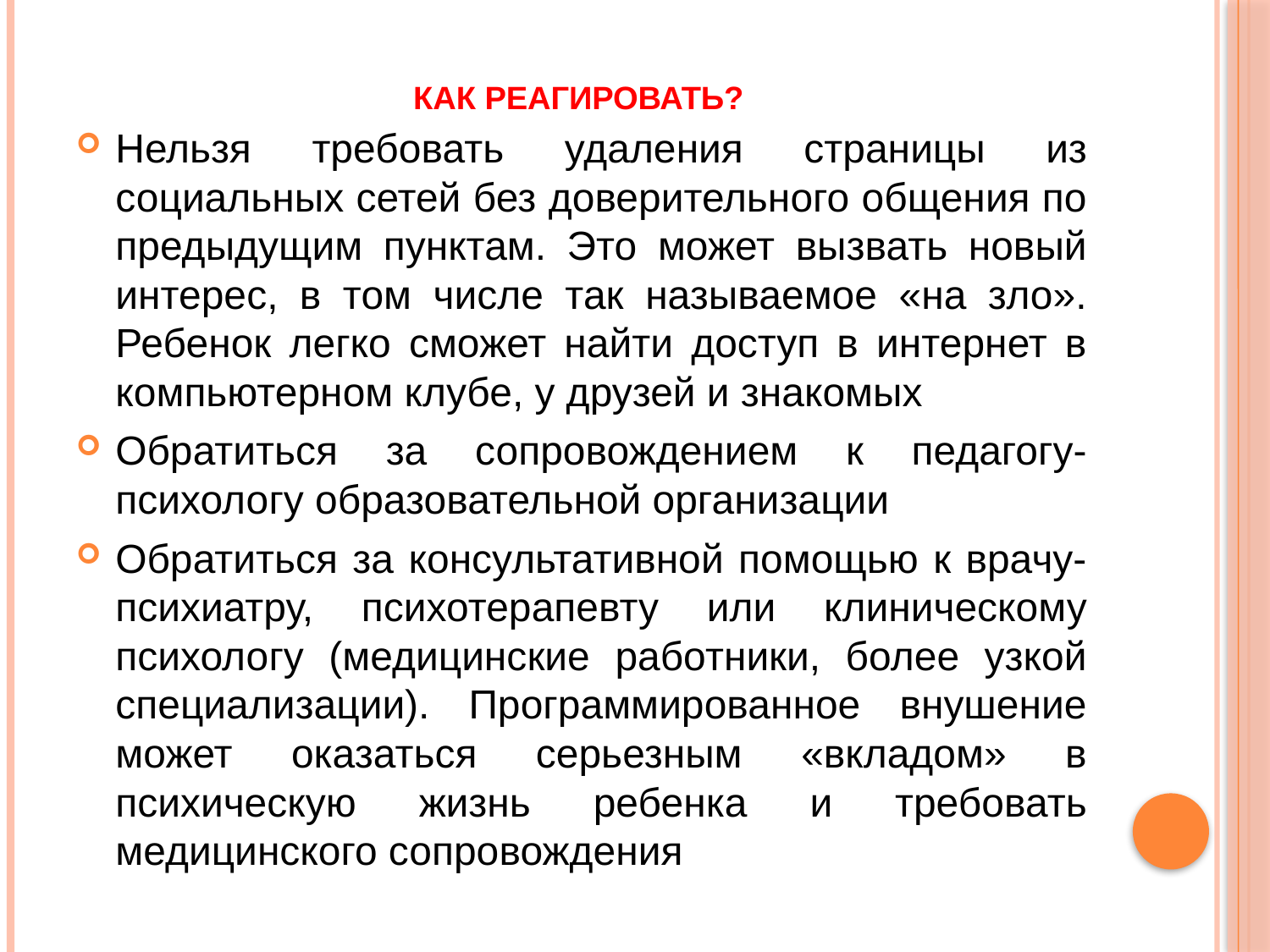

# КАК РЕАГИРОВАТЬ?
Нельзя требовать удаления страницы из социальных сетей без доверительного общения по предыдущим пунктам. Это может вызвать новый интерес, в том числе так называемое «на зло». Ребенок легко сможет найти доступ в интернет в компьютерном клубе, у друзей и знакомых
Обратиться за сопровождением к педагогу-психологу образовательной организации
Обратиться за консультативной помощью к врачу-психиатру, психотерапевту или клиническому психологу (медицинские работники, более узкой специализации). Программированное внушение может оказаться серьезным «вкладом» в психическую жизнь ребенка и требовать медицинского сопровождения